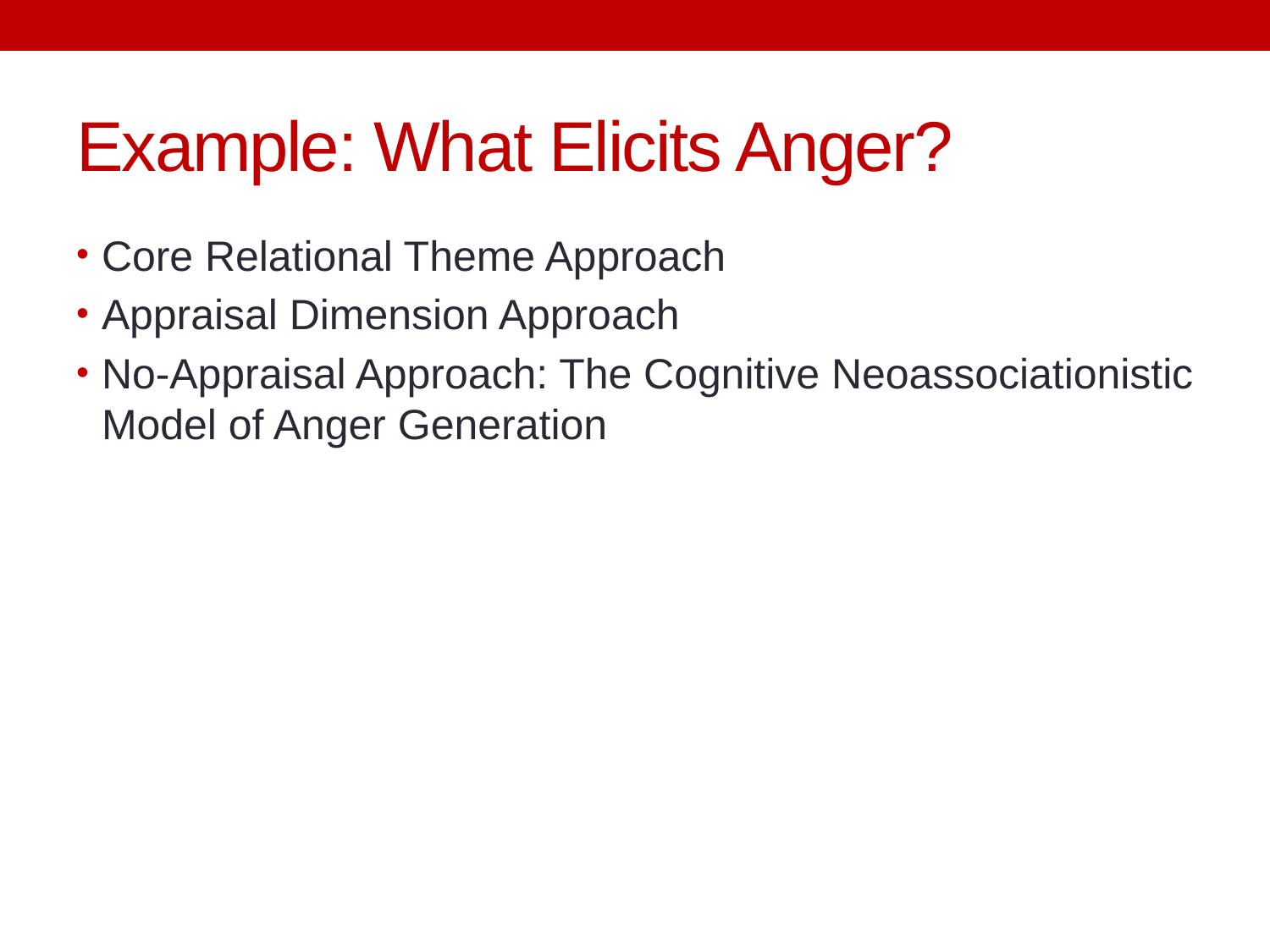

# Example: What Elicits Anger?
Core Relational Theme Approach
Appraisal Dimension Approach
No-Appraisal Approach: The Cognitive Neoassociationistic Model of Anger Generation